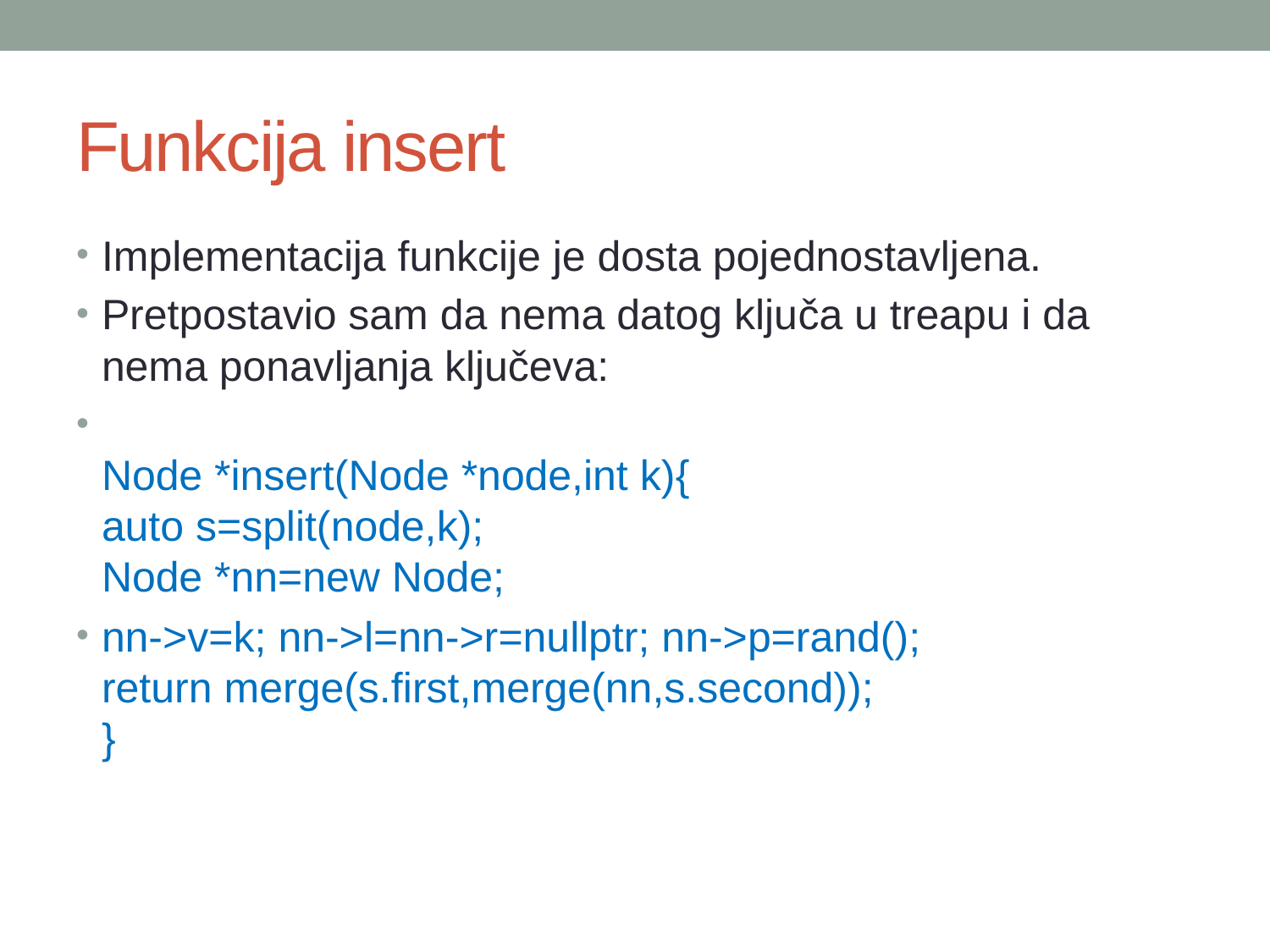

# Funkcija insert
Implementacija funkcije je dosta pojednostavljena.
Pretpostavio sam da nema datog ključa u treapu i da nema ponavljanja ključeva:
Node *insert(Node *node,int k){
auto s=split(node,k);
Node *nn=new Node;
nn->v=k; nn->l=nn->r=nullptr; nn->p=rand();
return merge(s.first,merge(nn,s.second));
}